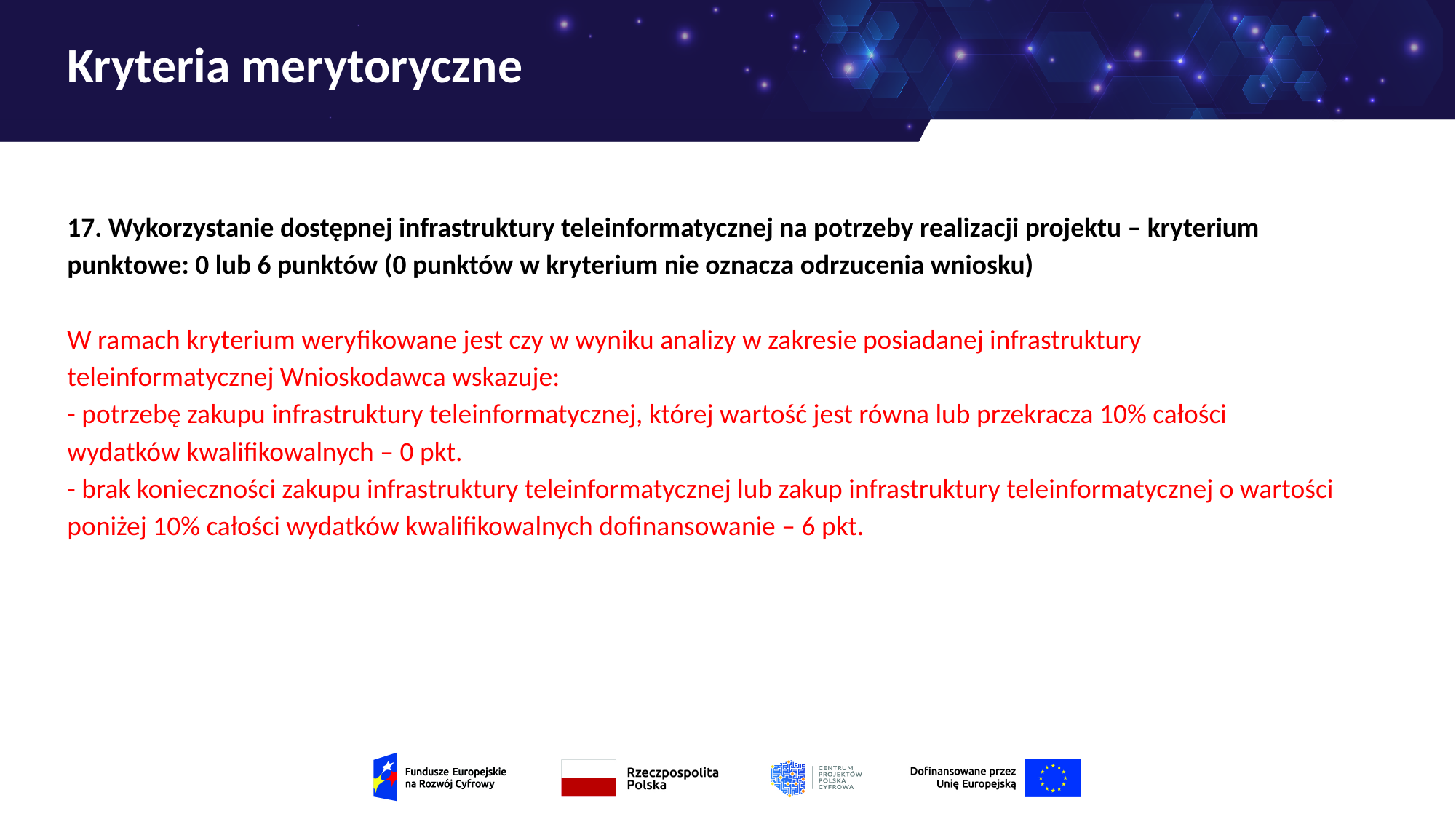

# Kryteria merytoryczne

17. Wykorzystanie dostępnej infrastruktury teleinformatycznej na potrzeby realizacji projektu – kryterium punktowe: 0 lub 6 punktów (0 punktów w kryterium nie oznacza odrzucenia wniosku)

W ramach kryterium weryfikowane jest czy w wyniku analizy w zakresie posiadanej infrastruktury teleinformatycznej Wnioskodawca wskazuje:
- potrzebę zakupu infrastruktury teleinformatycznej, której wartość jest równa lub przekracza 10% całości wydatków kwalifikowalnych – 0 pkt.
- brak konieczności zakupu infrastruktury teleinformatycznej lub zakup infrastruktury teleinformatycznej o wartości poniżej 10% całości wydatków kwalifikowalnych dofinansowanie – 6 pkt.